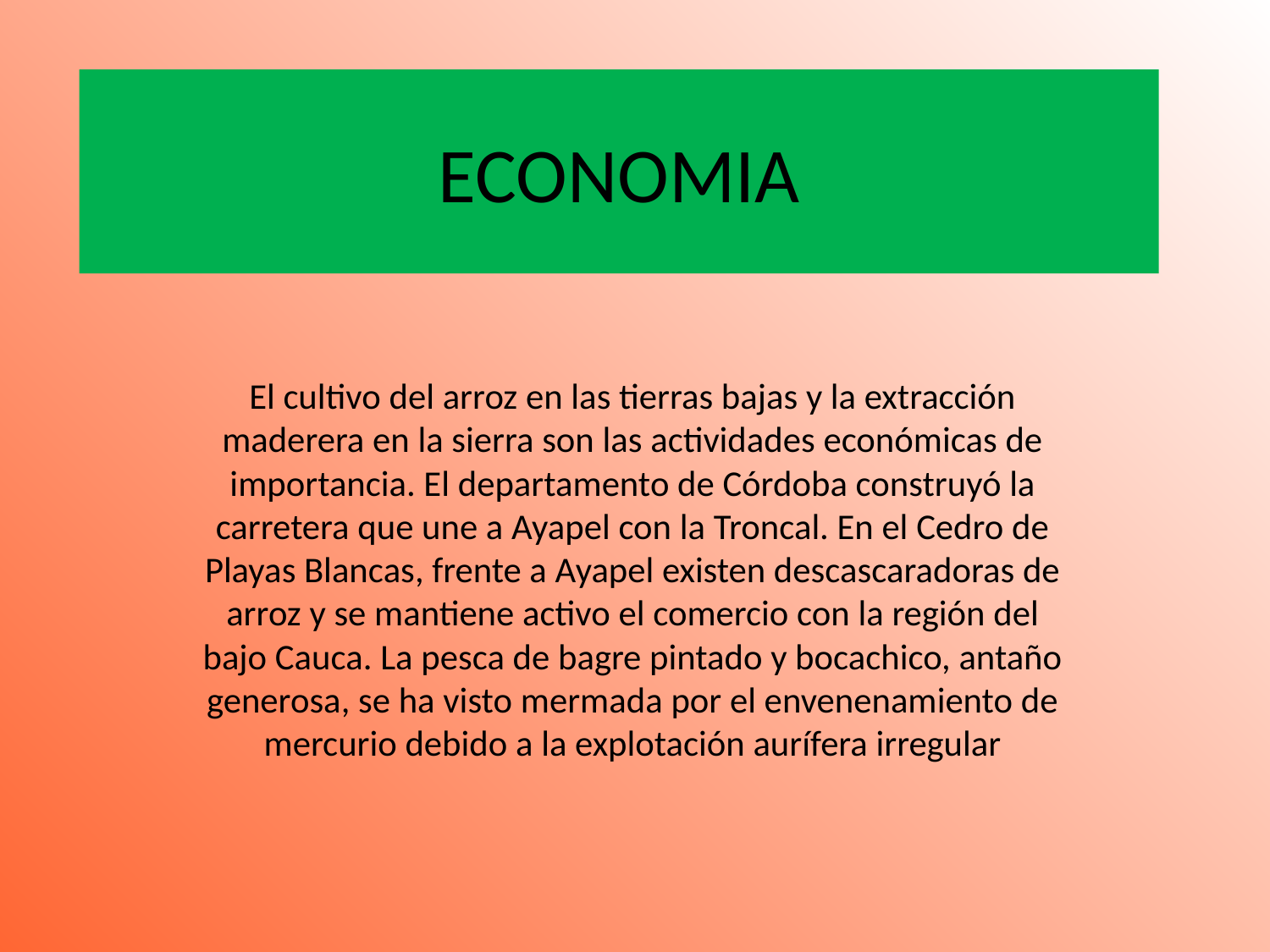

# ECONOMIA
El cultivo del arroz en las tierras bajas y la extracción maderera en la sierra son las actividades económicas de importancia. El departamento de Córdoba construyó la carretera que une a Ayapel con la Troncal. En el Cedro de Playas Blancas, frente a Ayapel existen descascaradoras de arroz y se mantiene activo el comercio con la región del bajo Cauca. La pesca de bagre pintado y bocachico, antaño generosa, se ha visto mermada por el envenenamiento de mercurio debido a la explotación aurífera irregular